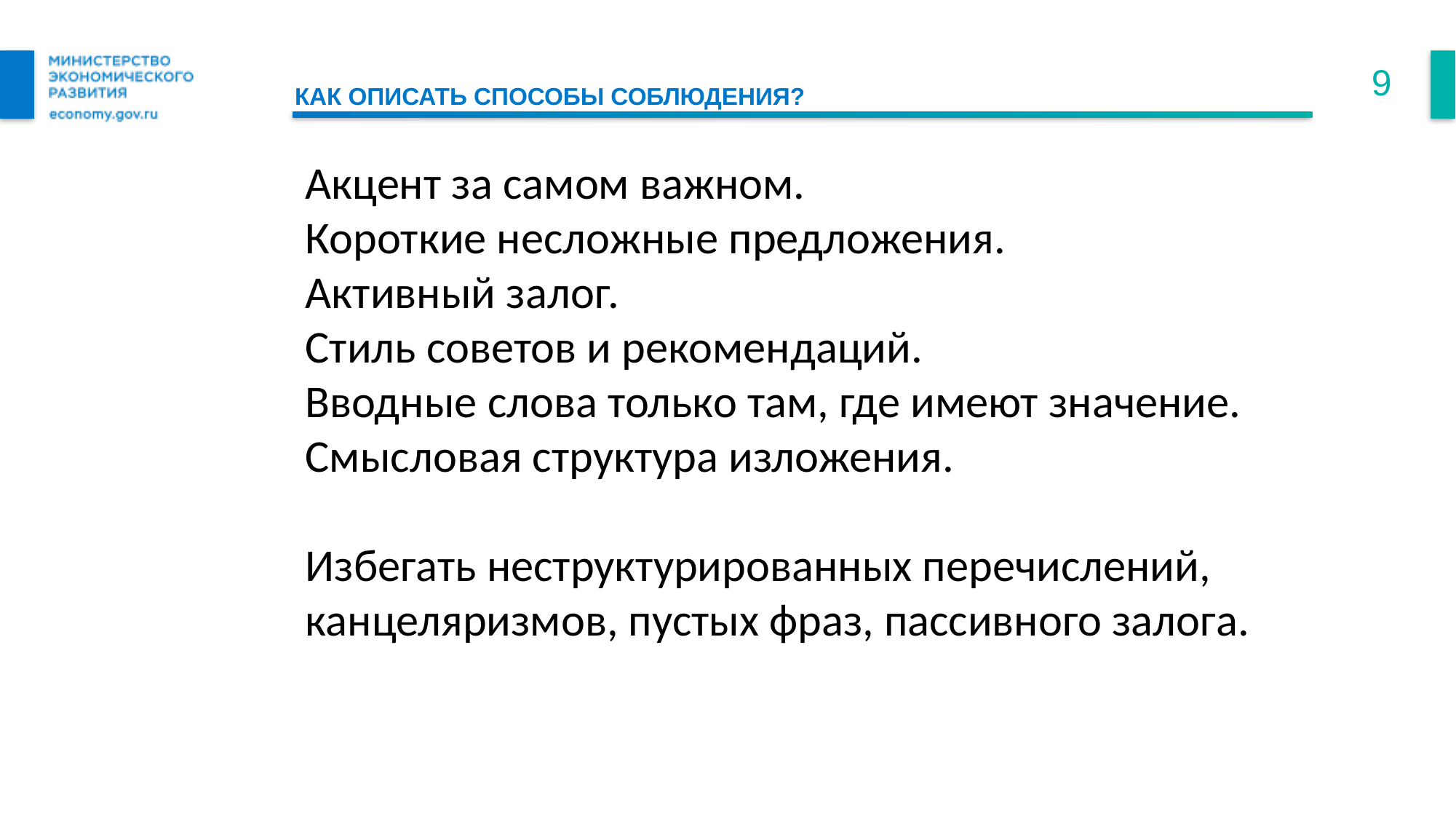

9
Как описать способы соблюдения?
Акцент за самом важном.
Короткие несложные предложения.
Активный залог.
Стиль советов и рекомендаций.
Вводные слова только там, где имеют значение.
Смысловая структура изложения.

Избегать неструктурированных перечислений, канцеляризмов, пустых фраз, пассивного залога.